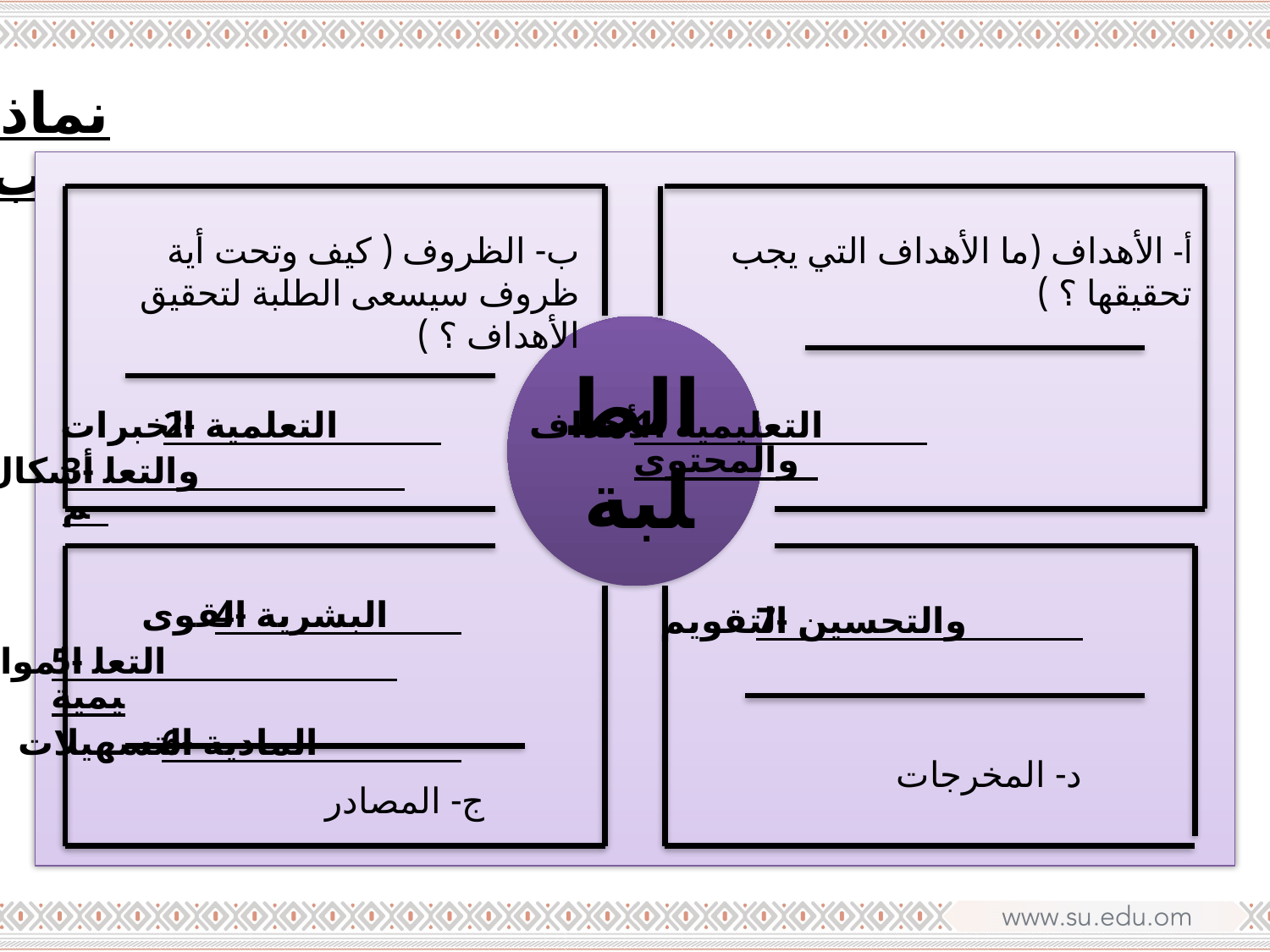

نماذج لتخطيط التعليم وفق أسلوب النظم في تكنولوجيا التعليم

ب- الظروف ( كيف وتحت أية ظروف سيسعى الطلبة لتحقيق الأهداف ؟ )
أ- الأهداف (ما الأهداف التي يجب تحقيقها ؟ )
الطلبة
2- الخبرات التعلمية
3- أشكال التعليم والتعلم
1- الأهداف التعليمية والمحتوى
4- القوى البشرية
5- المواد والأجهزة التعليمية
6- التسهيلات المادية
7- التقويم والتحسين
د- المخرجات
ج- المصادر